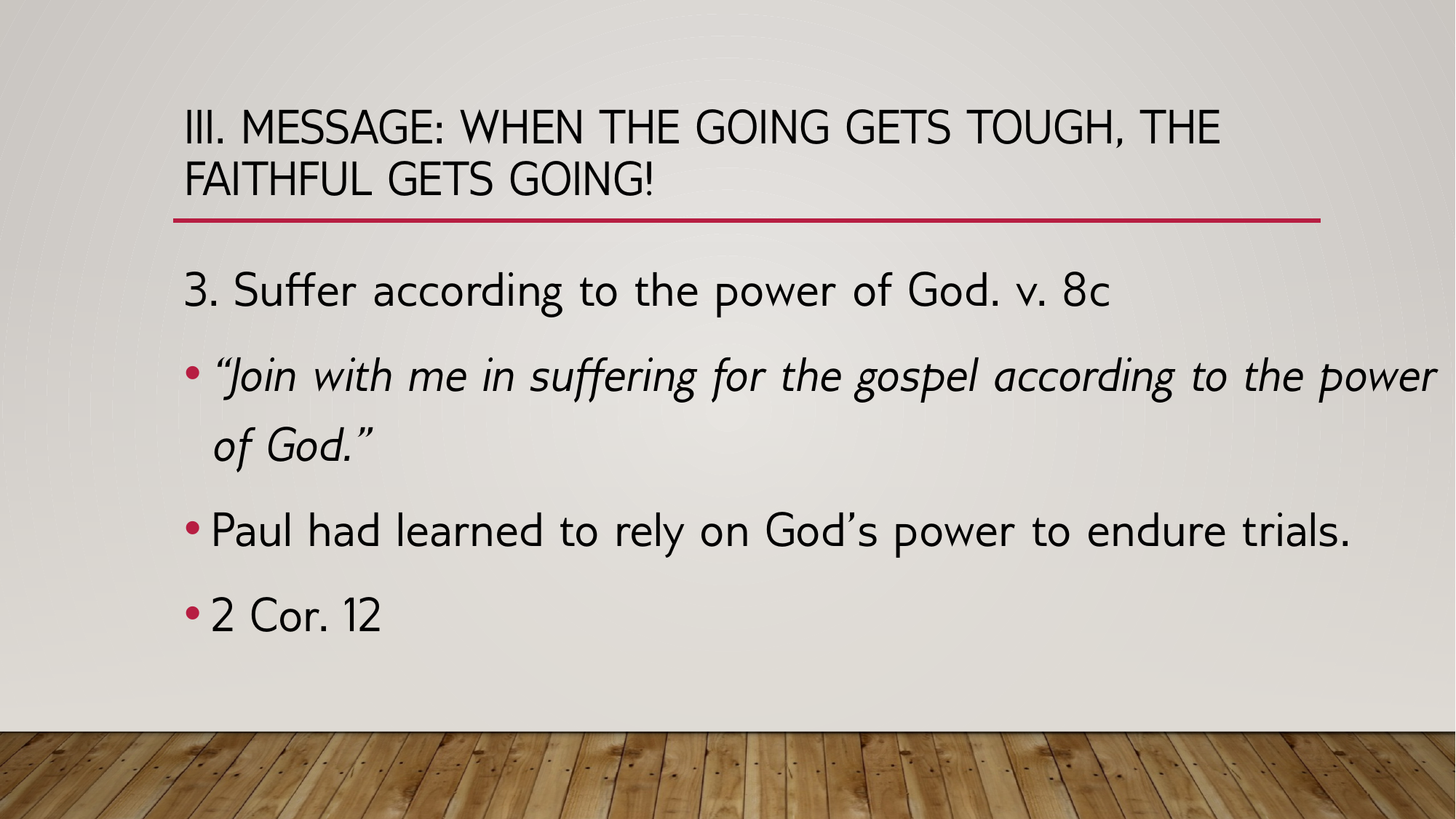

# III. Message: when the going gets tough, the faithful gets going!
3. Suffer according to the power of God. v. 8c
“Join with me in suffering for the gospel according to the power of God.”
Paul had learned to rely on God’s power to endure trials.
2 Cor. 12